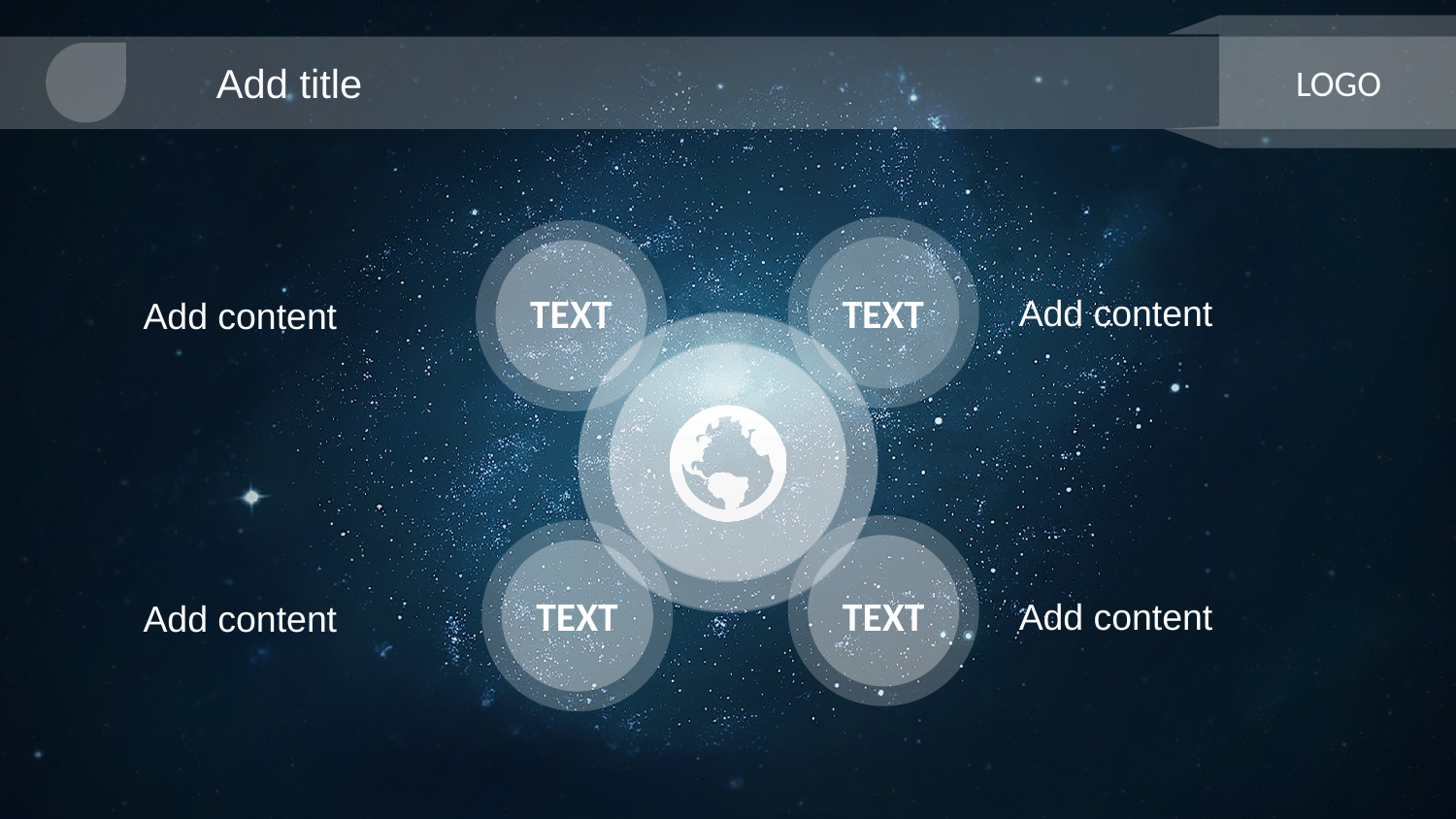

Add title
LOGO

TEXT

TEXT
Add content
Add content

TEXT

TEXT
Add content
Add content